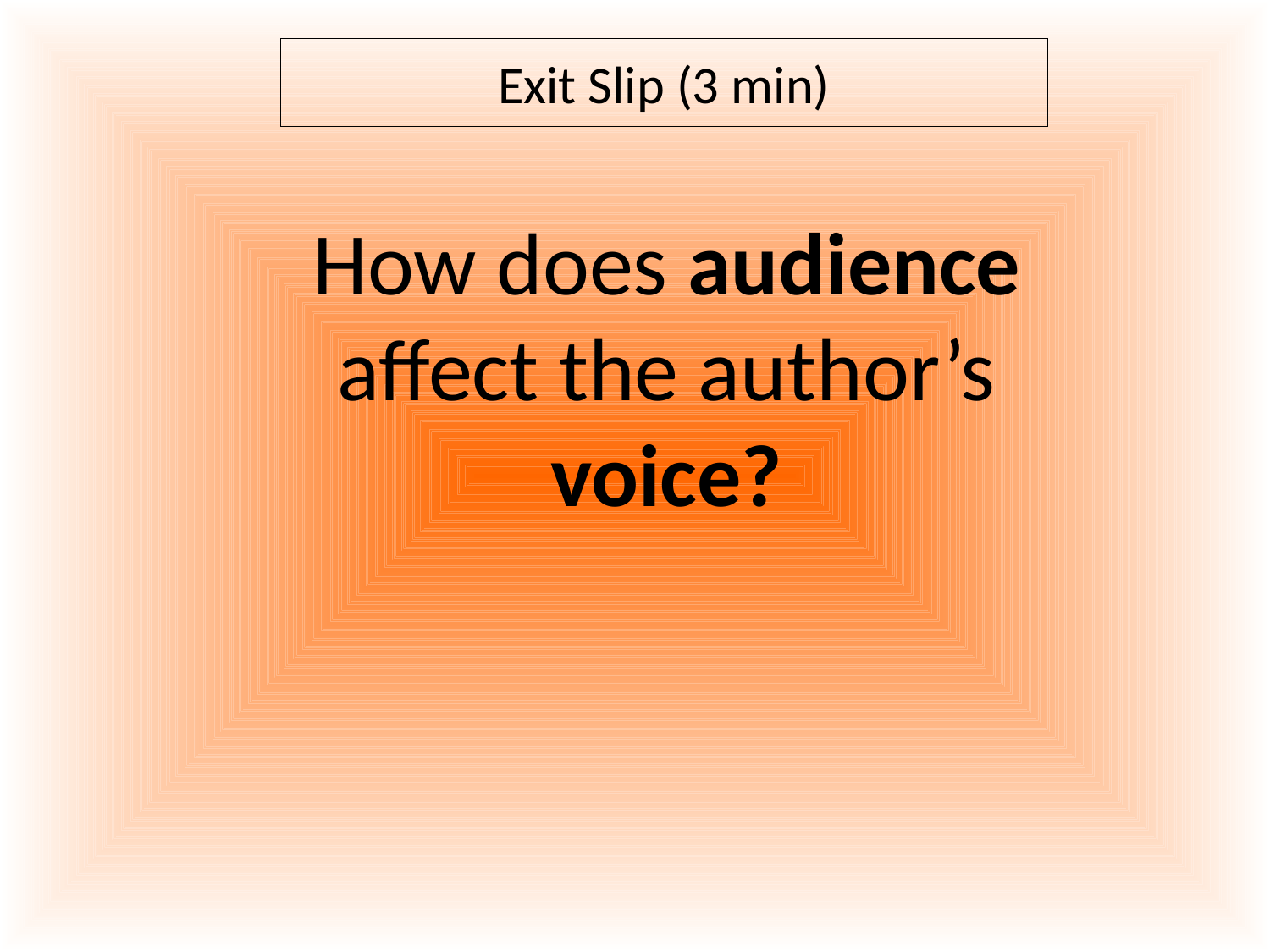

Exit Slip (3 min)
How does audience affect the author’s voice?